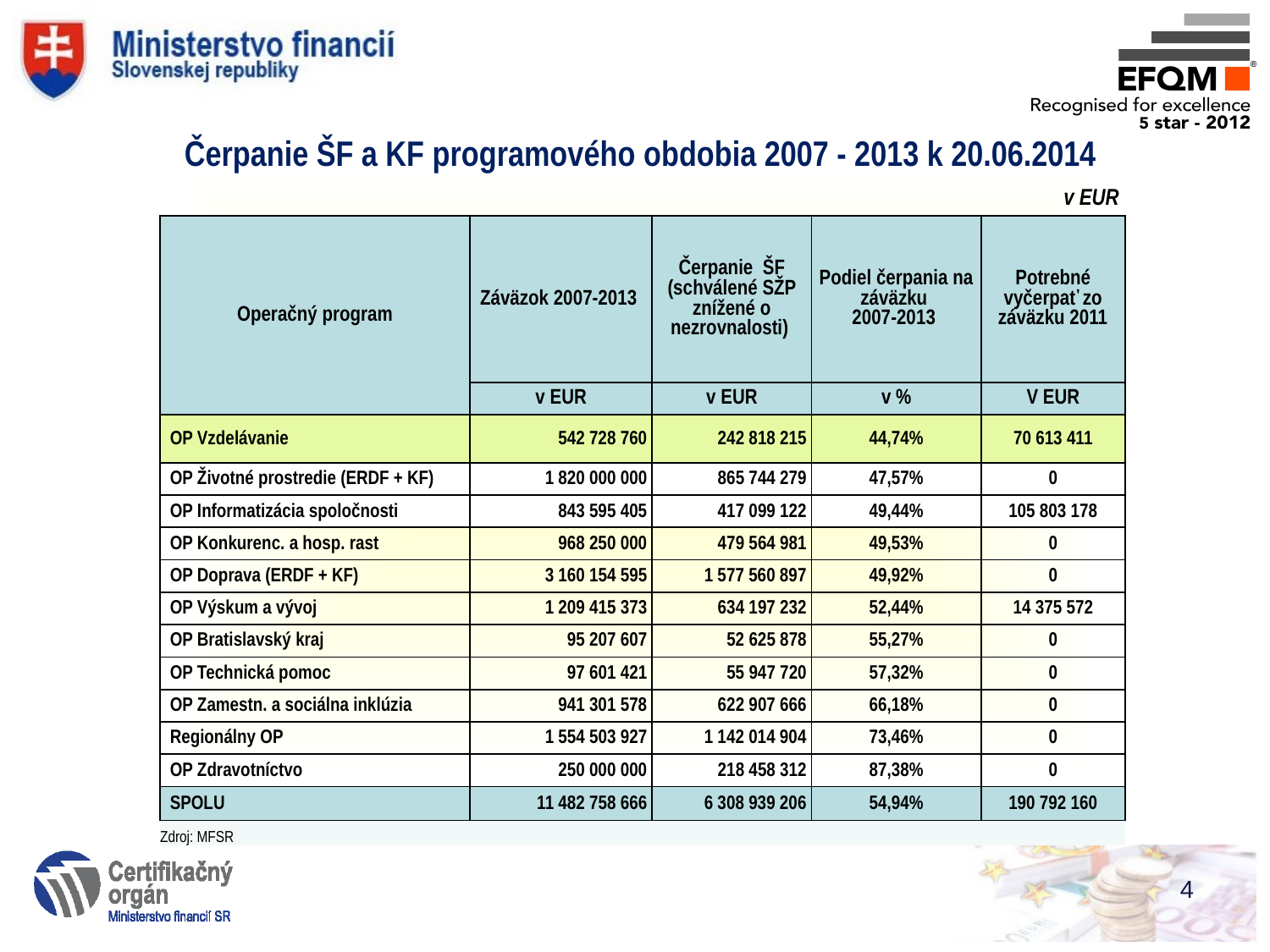

# Čerpanie ŠF a KF programového obdobia 2007 - 2013 k 20.06.2014
v EUR
| Operačný program | Záväzok 2007-2013 | Čerpanie ŠF (schválené SŽP znížené o nezrovnalosti) | Podiel čerpania na záväzku 2007-2013 | Potrebné vyčerpať zo záväzku 2011 |
| --- | --- | --- | --- | --- |
|  | v EUR | v EUR | v % | V EUR |
| OP Vzdelávanie | 542 728 760 | 242 818 215 | 44,74% | 70 613 411 |
| OP Životné prostredie (ERDF + KF) | 1 820 000 000 | 865 744 279 | 47,57% | 0 |
| OP Informatizácia spoločnosti | 843 595 405 | 417 099 122 | 49,44% | 105 803 178 |
| OP Konkurenc. a hosp. rast | 968 250 000 | 479 564 981 | 49,53% | 0 |
| OP Doprava (ERDF + KF) | 3 160 154 595 | 1 577 560 897 | 49,92% | 0 |
| OP Výskum a vývoj | 1 209 415 373 | 634 197 232 | 52,44% | 14 375 572 |
| OP Bratislavský kraj | 95 207 607 | 52 625 878 | 55,27% | 0 |
| OP Technická pomoc | 97 601 421 | 55 947 720 | 57,32% | 0 |
| OP Zamestn. a sociálna inklúzia | 941 301 578 | 622 907 666 | 66,18% | 0 |
| Regionálny OP | 1 554 503 927 | 1 142 014 904 | 73,46% | 0 |
| OP Zdravotníctvo | 250 000 000 | 218 458 312 | 87,38% | 0 |
| SPOLU | 11 482 758 666 | 6 308 939 206 | 54,94% | 190 792 160 |
| Zdroj: MFSR |  |  |  |  |

4